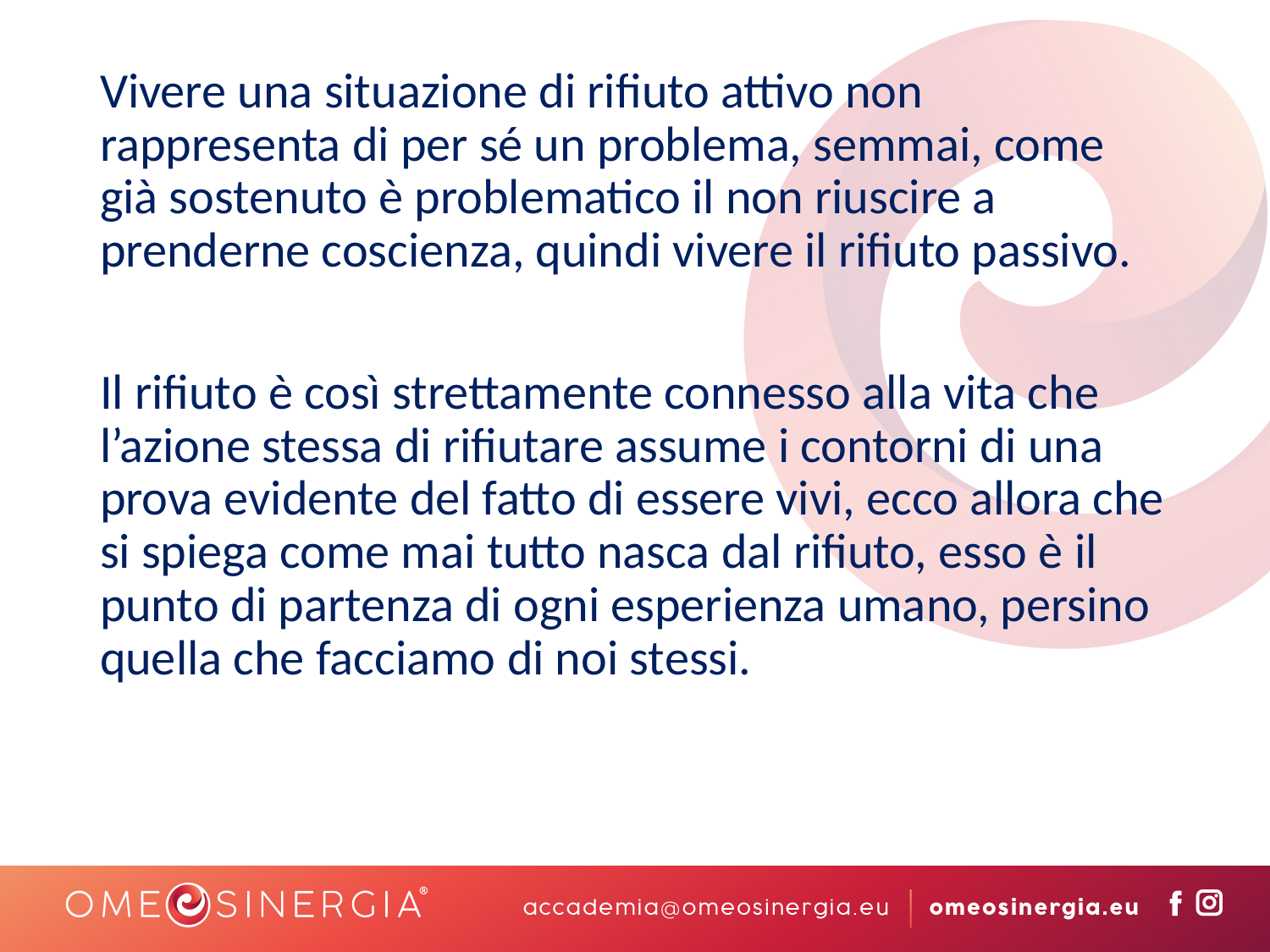

Vivere una situazione di rifiuto attivo non rappresenta di per sé un problema, semmai, come già sostenuto è problematico il non riuscire a prenderne coscienza, quindi vivere il rifiuto passivo.

Il rifiuto è così strettamente connesso alla vita che l’azione stessa di rifiutare assume i contorni di una prova evidente del fatto di essere vivi, ecco allora che si spiega come mai tutto nasca dal rifiuto, esso è il punto di partenza di ogni esperienza umano, persino quella che facciamo di noi stessi.